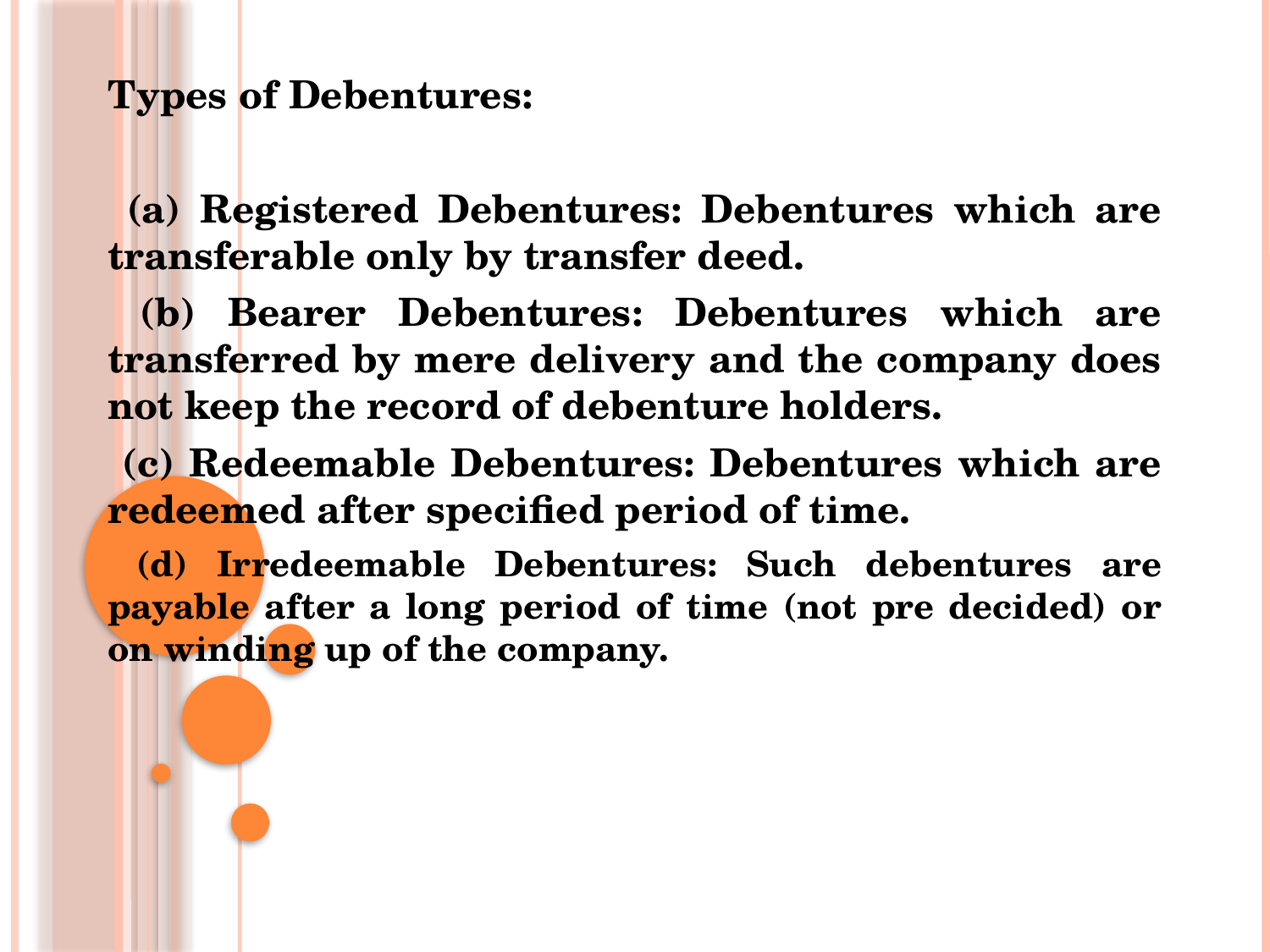

#
Types of Debentures:

 (a) Registered Debentures: Debentures which are transferable only by transfer deed.
 (b) Bearer Debentures: Debentures which are transferred by mere delivery and the company does not keep the record of debenture holders.
 (c) Redeemable Debentures: Debentures which are redeemed after specified period of time.
 (d) Irredeemable Debentures: Such debentures are payable after a long period of time (not pre decided) or on winding up of the company.